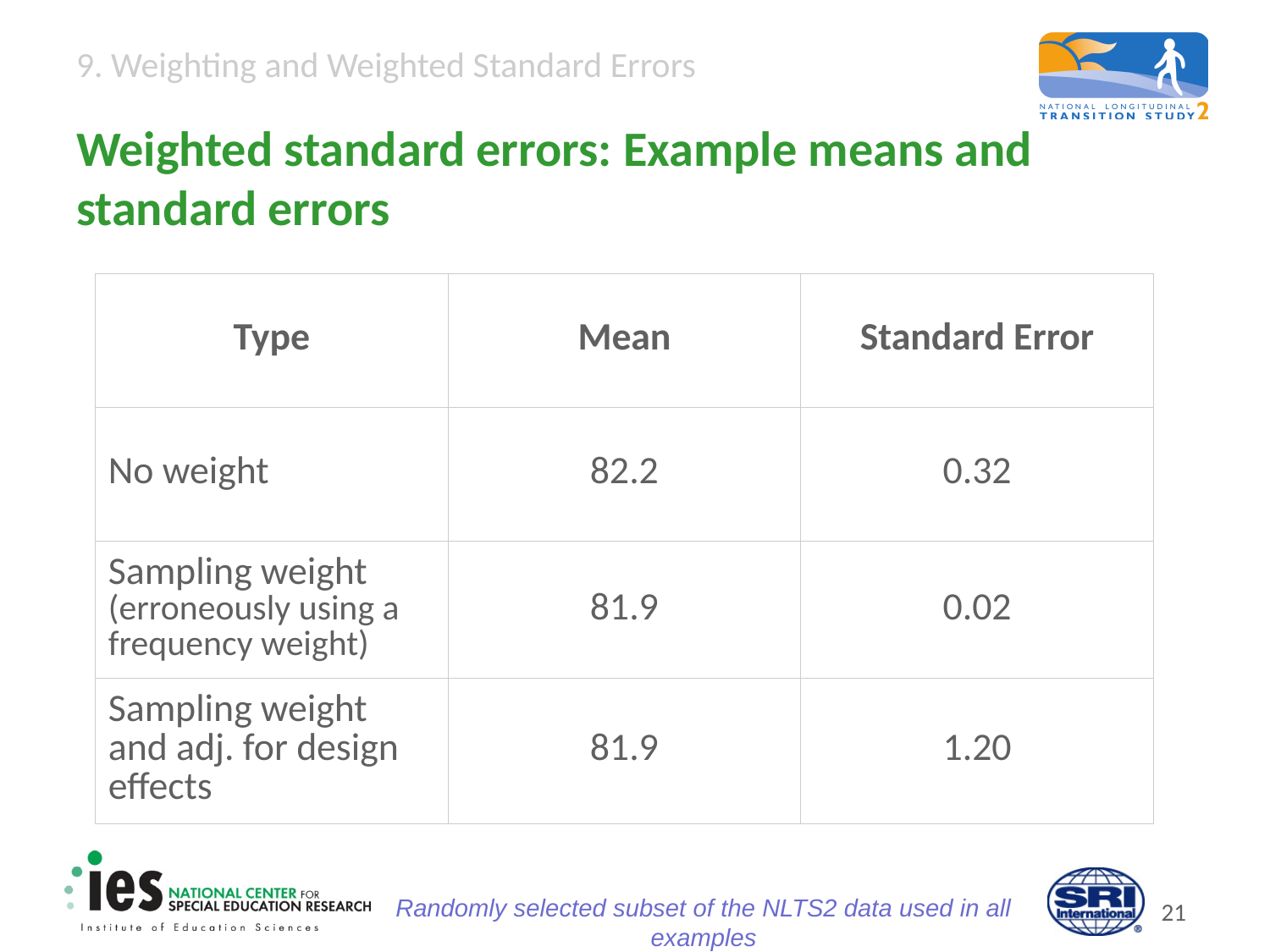

# Weighted standard errors: Example means and standard errors
| Type | Mean | Standard Error |
| --- | --- | --- |
| No weight | 82.2 | 0.32 |
| Sampling weight (erroneously using a frequency weight) | 81.9 | 0.02 |
| Sampling weight and adj. for design effects | 81.9 | 1.20 |
Randomly selected subset of the NLTS2 data used in all examples
21